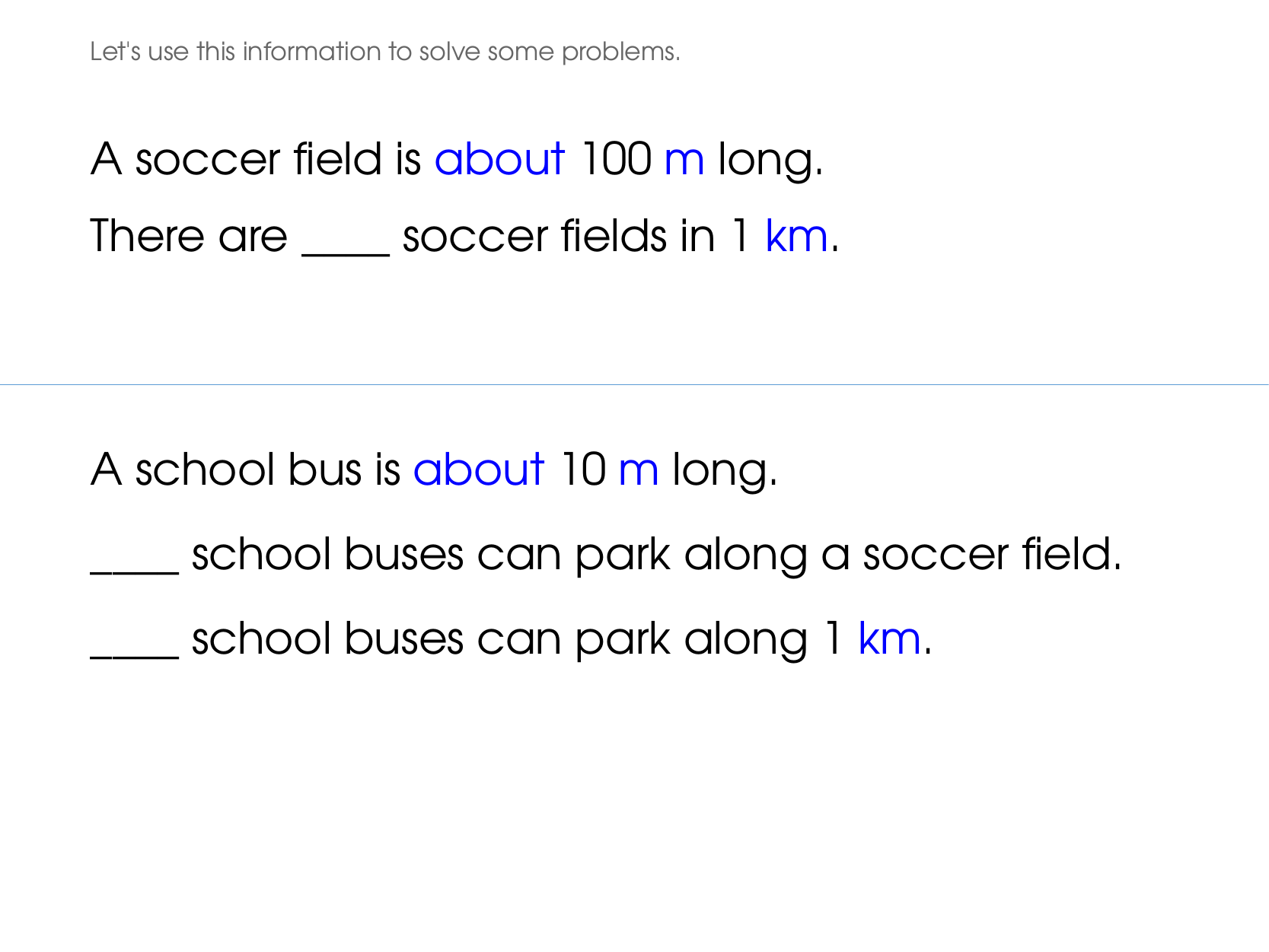

Let's use this information to solve some problems.
A soccer field is about 100 m long.
There are ____ soccer fields in 1 km.
A school bus is about 10 m long.
____ school buses can park along a soccer field.
____ school buses can park along 1 km.